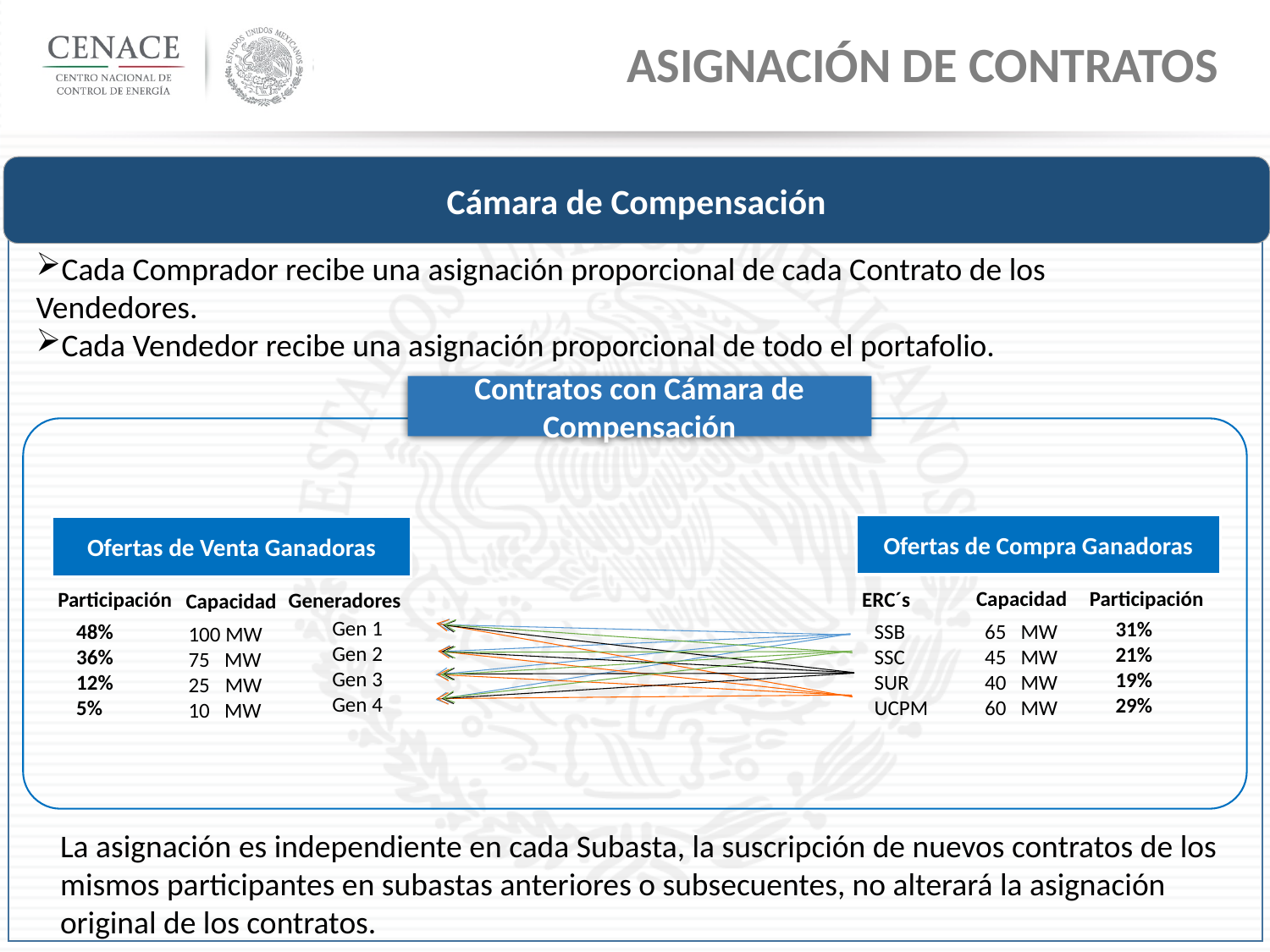

Asignación de Contratos
Cámara de Compensación

Cada Comprador recibe una asignación proporcional de cada Contrato de los Vendedores.
Cada Vendedor recibe una asignación proporcional de todo el portafolio.
Contratos con Cámara de Compensación

Ofertas de Compra Ganadoras
Ofertas de Venta Ganadoras
Capacidad
Participación
ERC´s
Participación
Generadores
Capacidad
Gen 1
Gen 2
Gen 3
Gen 4
31%
21%
19%
29%
48%
36%
12%
5%
65   MW
45   MW
40   MW
60   MW
SSB
SSC
SUR
UCPM
100 MW
75   MW
 MW
10   MW
La asignación es independiente en cada Subasta, la suscripción de nuevos contratos de los mismos participantes en subastas anteriores o subsecuentes, no alterará la asignación original de los contratos.

17